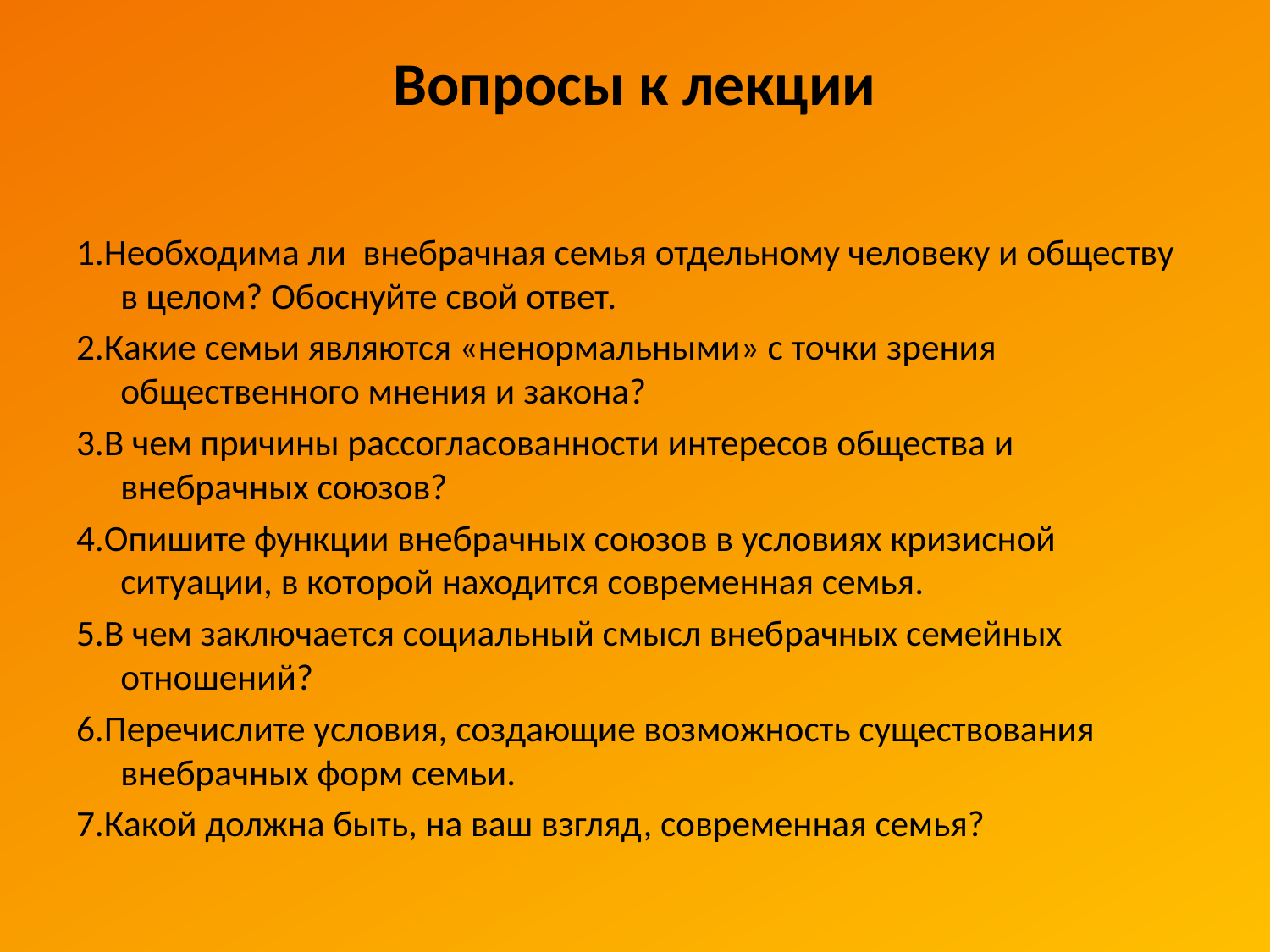

# Вопросы к лекции
1.Необходима ли  внебрачная семья отдельному человеку и обществу в целом? Обоснуйте свой ответ.
2.Какие семьи являются «ненормальными» с точки зрения общественного мнения и закона?
3.В чем причины рассогласованности интересов общества и внебрачных союзов?
4.Опишите функции внебрачных союзов в условиях кризисной ситуации, в которой находится современная семья.
5.В чем заключается социальный смысл внебрачных семейных отношений?
6.Перечислите условия, создающие возможность существования внебрачных форм семьи.
7.Какой должна быть, на ваш взгляд, современная семья?